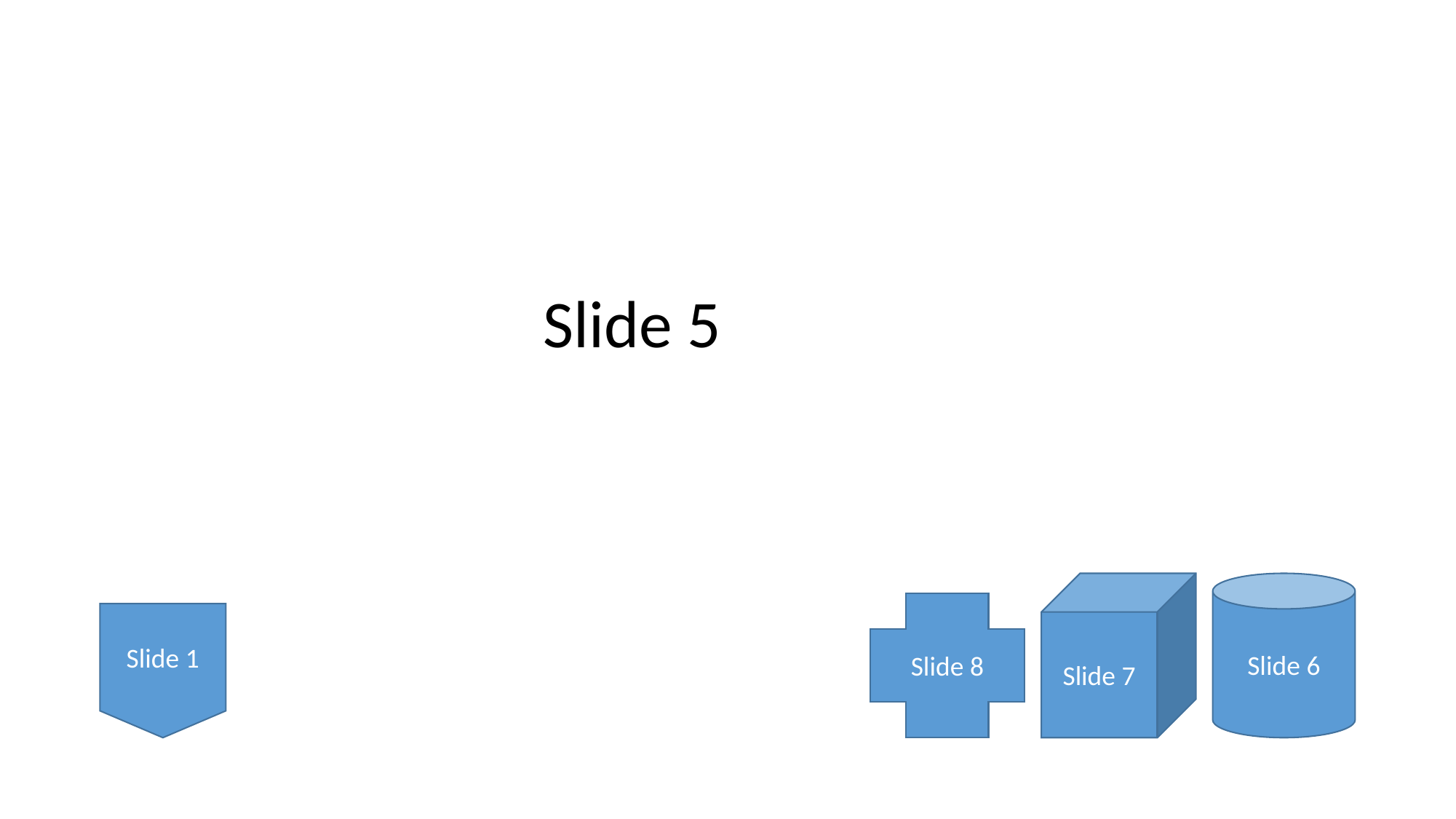

# Slide 5
Slide 7
Slide 6
Slide 8
Slide 1